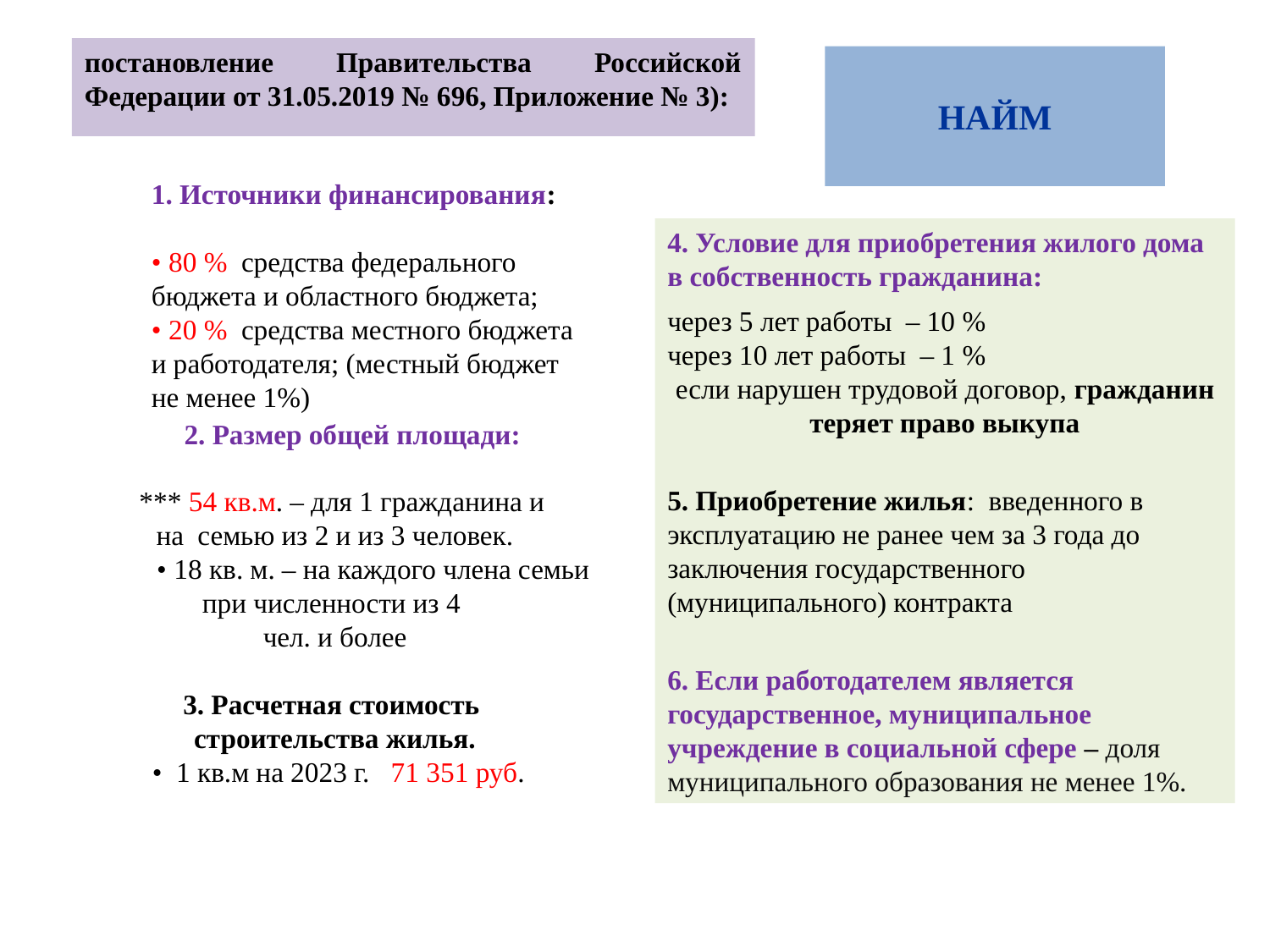

# постановление Правительства Российской Федерации от 31.05.2019 № 696, Приложение № 3):

НАЙМ

1. Источники финансирования:

• 80 %  средства федерального бюджета и областного бюджета;
• 20 %  средства местного бюджета и работодателя; (местный бюджет не менее 1%)

4. Условие для приобретения жилого дома в собственность гражданина:
через 5 лет работы  – 10 %
через 10 лет работы  – 1 %
если нарушен трудовой договор, гражданин теряет право выкупа

5. Приобретение жилья:  введенного в эксплуатацию не ранее чем за 3 года до заключения государственного (муниципального) контракта

6. Если работодателем является государственное, муниципальное учреждение в социальной сфере – доля муниципального образования не менее 1%.

     2. Размер общей площади:

   *** 54 кв.м. – для 1 гражданина и
на  семью из 2 и из 3 человек.
           • 18 кв. м. – на каждого члена семьи при численности из 4
чел. и более

3. Расчетная стоимость
строительства жилья.
 •  1 кв.м на 2023 г.   71 351 руб.